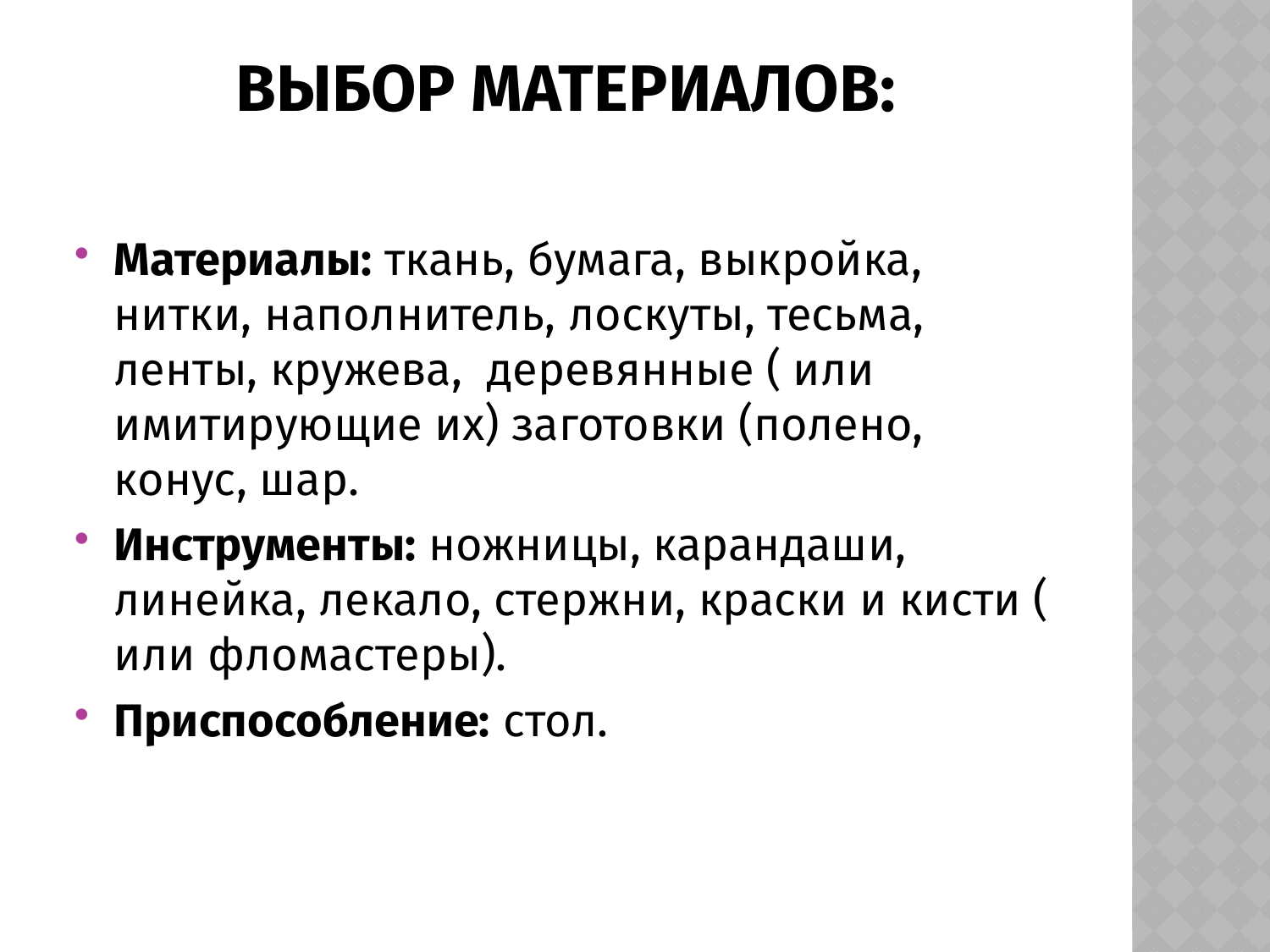

# Выбор материалов:
Материалы: ткань, бумага, выкройка, нитки, наполнитель, лоскуты, тесьма, ленты, кружева,  деревянные ( или имитирующие их) заготовки (полено, конус, шар.
Инструменты: ножницы, карандаши, линейка, лекало, стержни, краски и кисти ( или фломастеры).
Приспособление: стол.